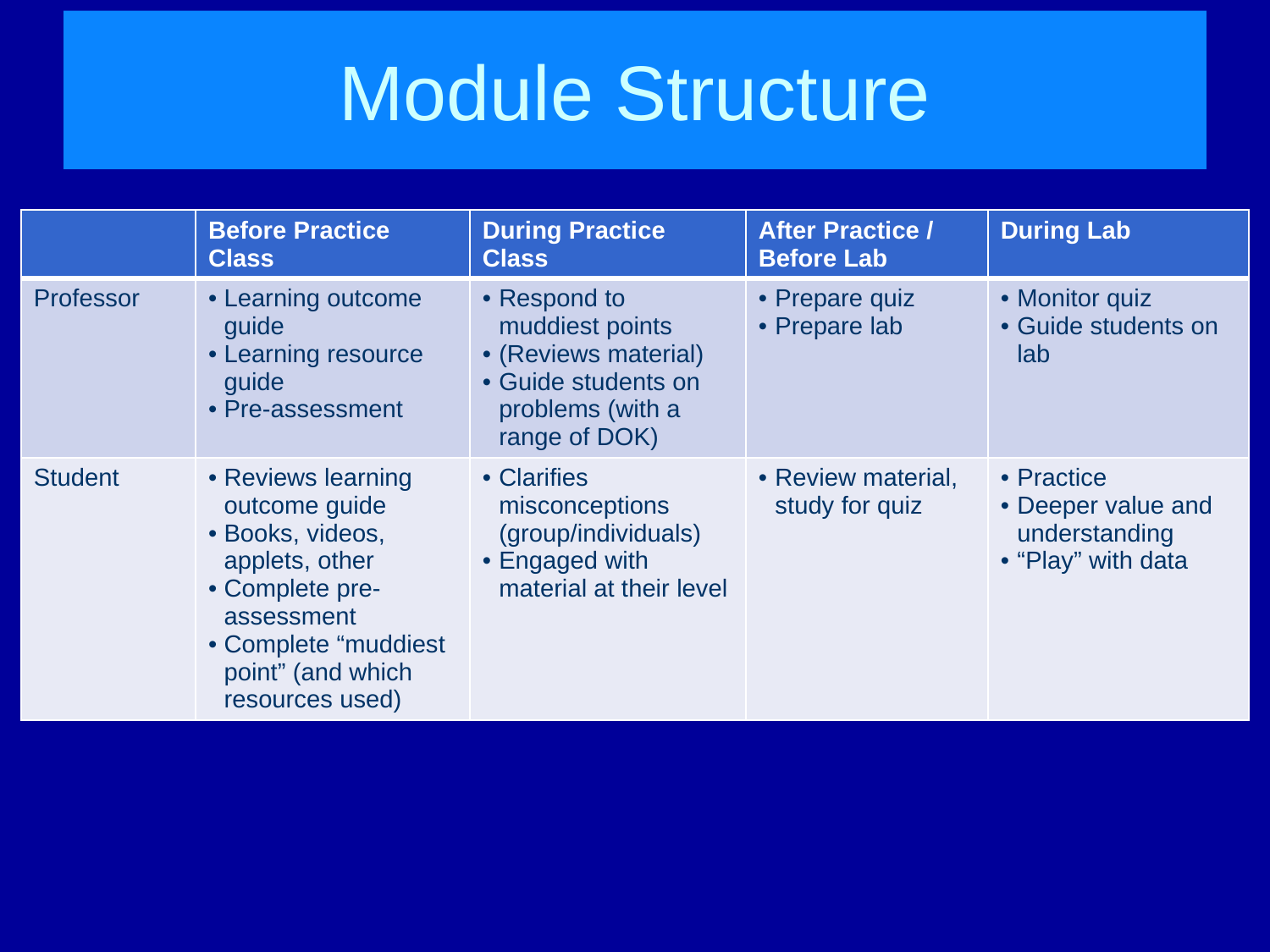

# Module Structure
|  | Before Practice Class | During Practice Class | After Practice / Before Lab | During Lab |
| --- | --- | --- | --- | --- |
| Professor | Learning outcome guide Learning resource guide Pre-assessment | Respond to muddiest points (Reviews material) Guide students on problems (with a range of DOK) | Prepare quiz Prepare lab | Monitor quiz Guide students on lab |
| Student | Reviews learning outcome guide Books, videos, applets, other Complete pre-assessment Complete “muddiest point” (and which resources used) | Clarifies misconceptions (group/individuals) Engaged with material at their level | Review material, study for quiz | Practice Deeper value and understanding “Play” with data |